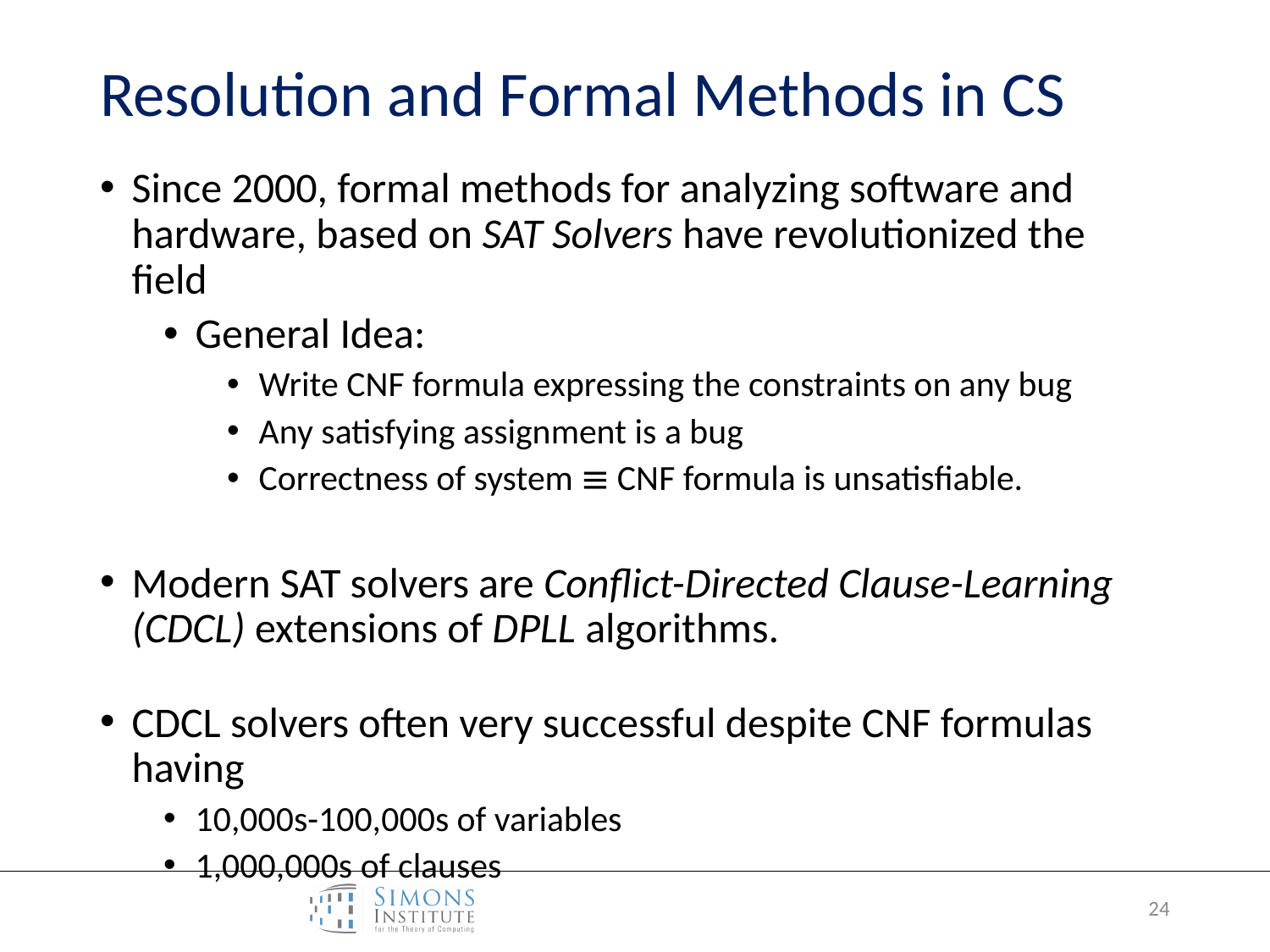

# Resolution and Formal Methods in CS
Since 2000, formal methods for analyzing software and hardware, based on SAT Solvers have revolutionized the field
General Idea:
Write CNF formula expressing the constraints on any bug
Any satisfying assignment is a bug
Correctness of system ≡ CNF formula is unsatisfiable.

Modern SAT solvers are Conflict-Directed Clause-Learning (CDCL) extensions of DPLL algorithms.

CDCL solvers often very successful despite CNF formulas having
10,000s-100,000s of variables
1,000,000s of clauses

24